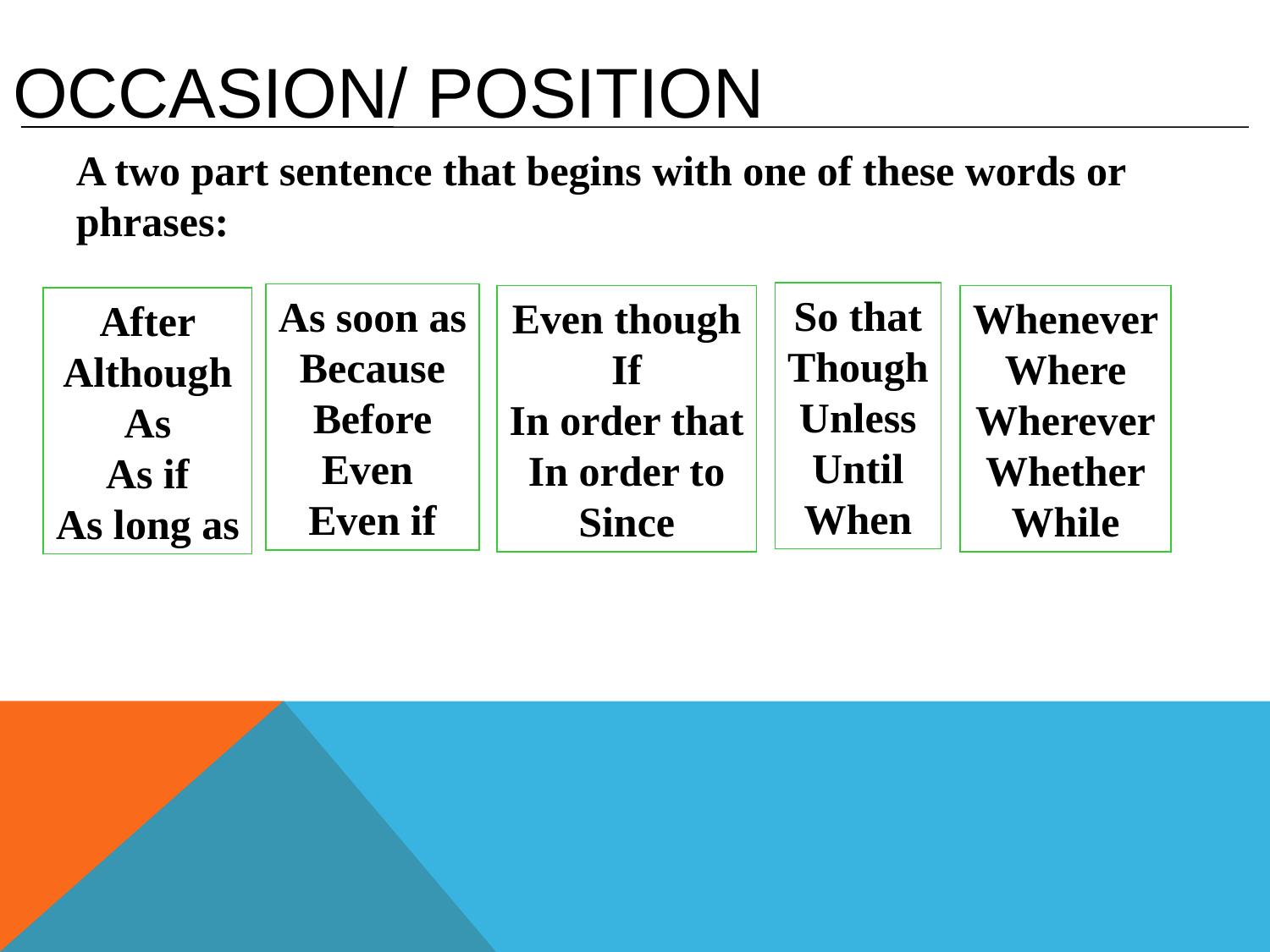

# Occasion/ Position

A two part sentence that begins with one of these words or phrases:

So that
Though
Unless
Until
When
As soon as
Because
Before
Even
Even if
Even though
If
In order that
In order to
Since
Whenever
Where
Wherever
Whether
While
After
Although
As
As if
As long as